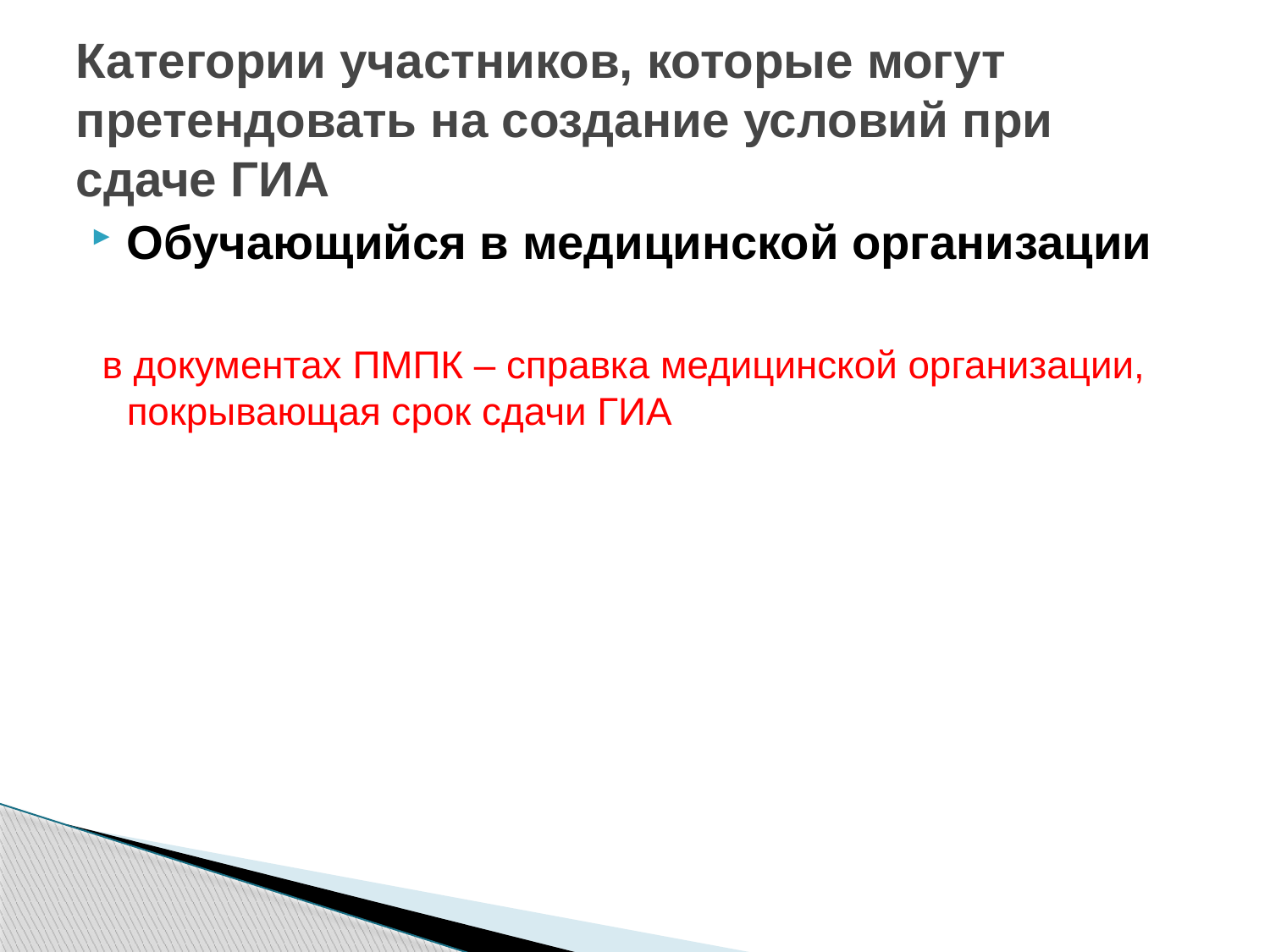

# Категории участников, которые могут претендовать на создание условий при сдаче ГИА
Обучающийся в медицинской организации

 в документах ПМПК – справка медицинской организации, покрывающая срок сдачи ГИА